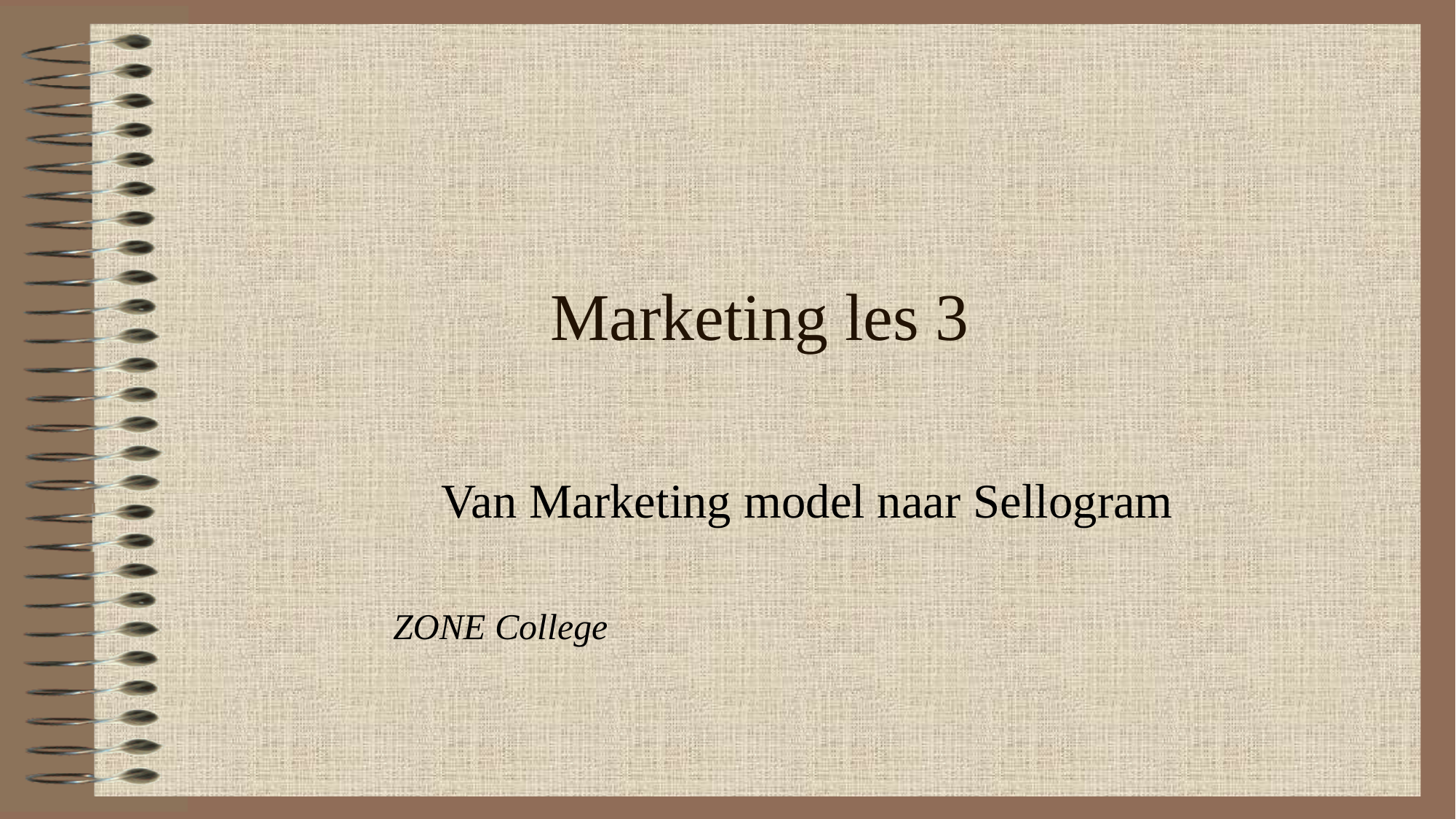

# Marketing les 3
Van Marketing model naar Sellogram

ZONE College